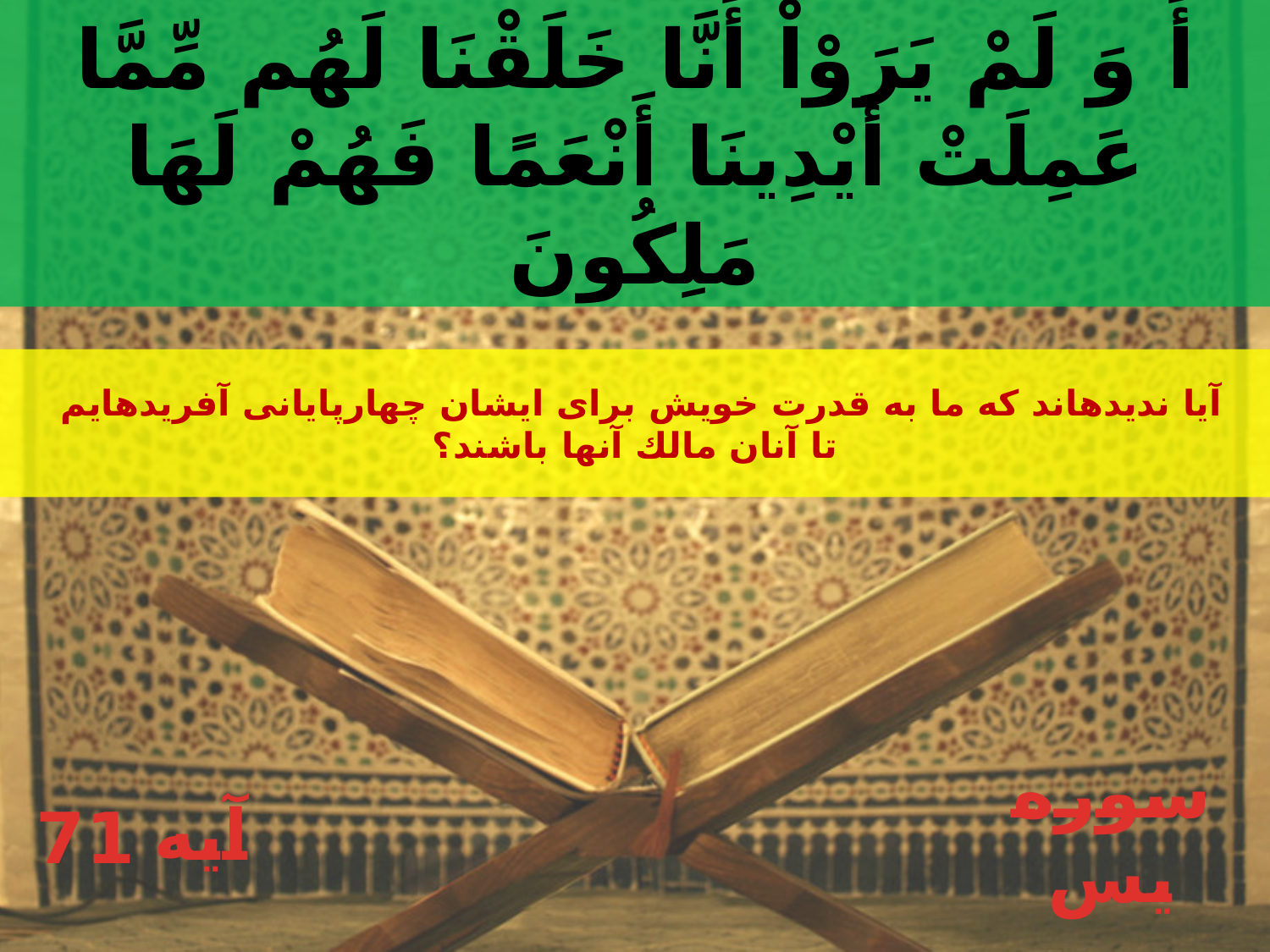

أَ وَ لَمْ يَرَوْاْ أَنَّا خَلَقْنَا لَهُم مِّمَّا عَمِلَتْ أَيْدِينَا أَنْعَمًا فَهُمْ لَهَا مَلِكُونَ
آيا نديده‏اند كه ما به قدرت خويش براى ايشان چهارپايانى آفريده‏ايم
تا آنان مالك آنها باشند؟
71